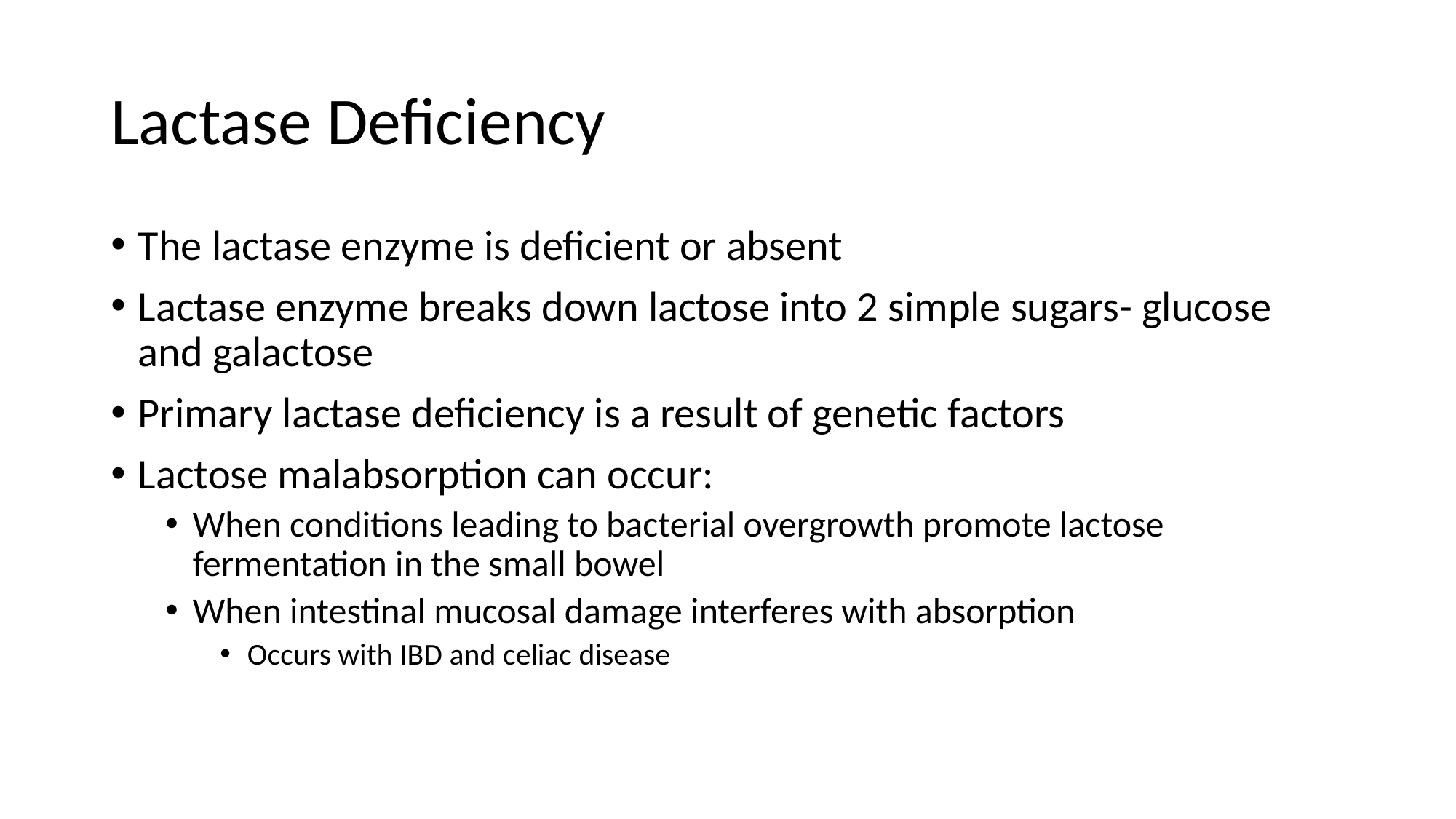

# Lactase Deficiency
The lactase enzyme is deficient or absent
Lactase enzyme breaks down lactose into 2 simple sugars- glucose and galactose
Primary lactase deficiency is a result of genetic factors
Lactose malabsorption can occur:
When conditions leading to bacterial overgrowth promote lactose fermentation in the small bowel
When intestinal mucosal damage interferes with absorption
Occurs with IBD and celiac disease